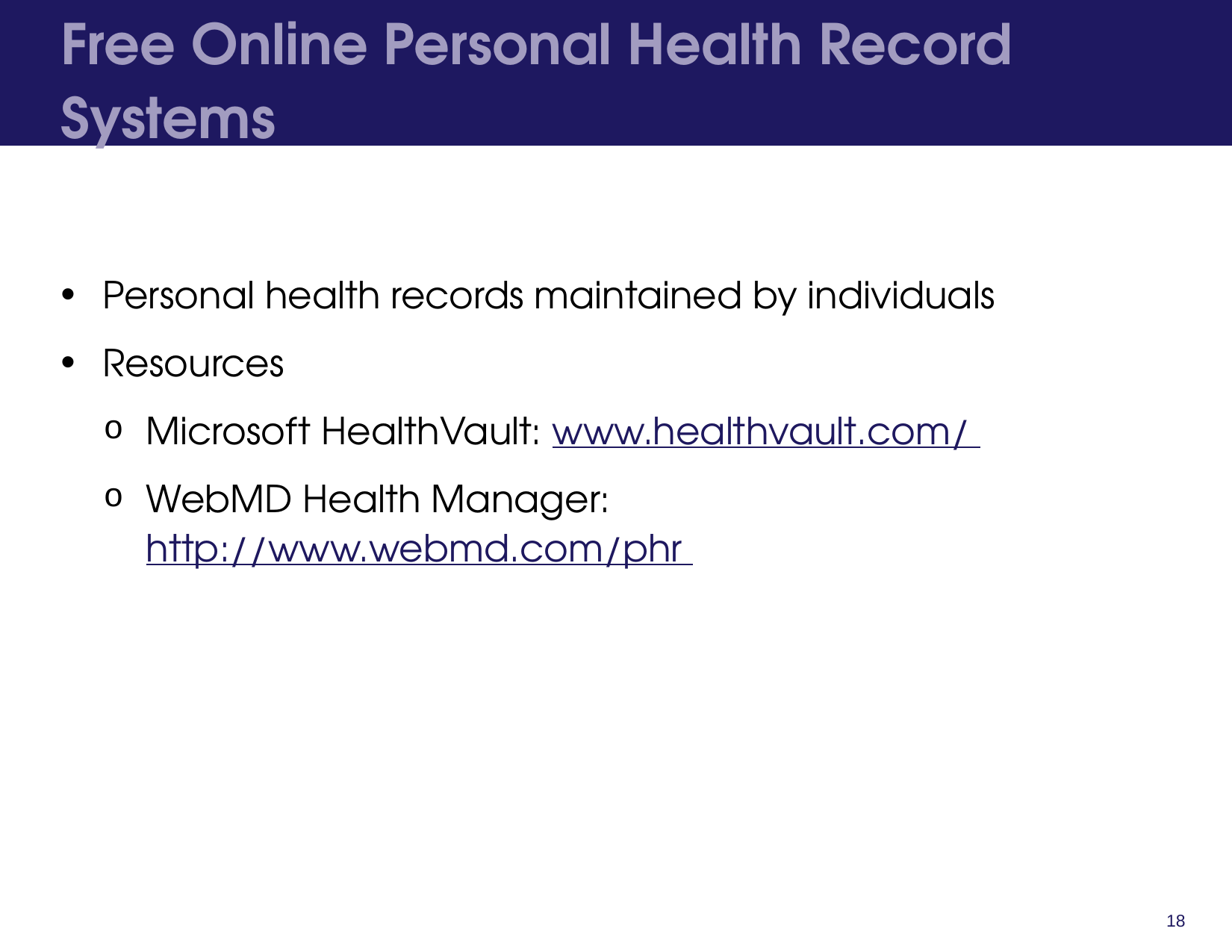

# Free Online Personal Health Record Systems
Personal health records maintained by individuals
Resources
Microsoft HealthVault: www.healthvault.com/
WebMD Health Manager: http://www.webmd.com/phr
18